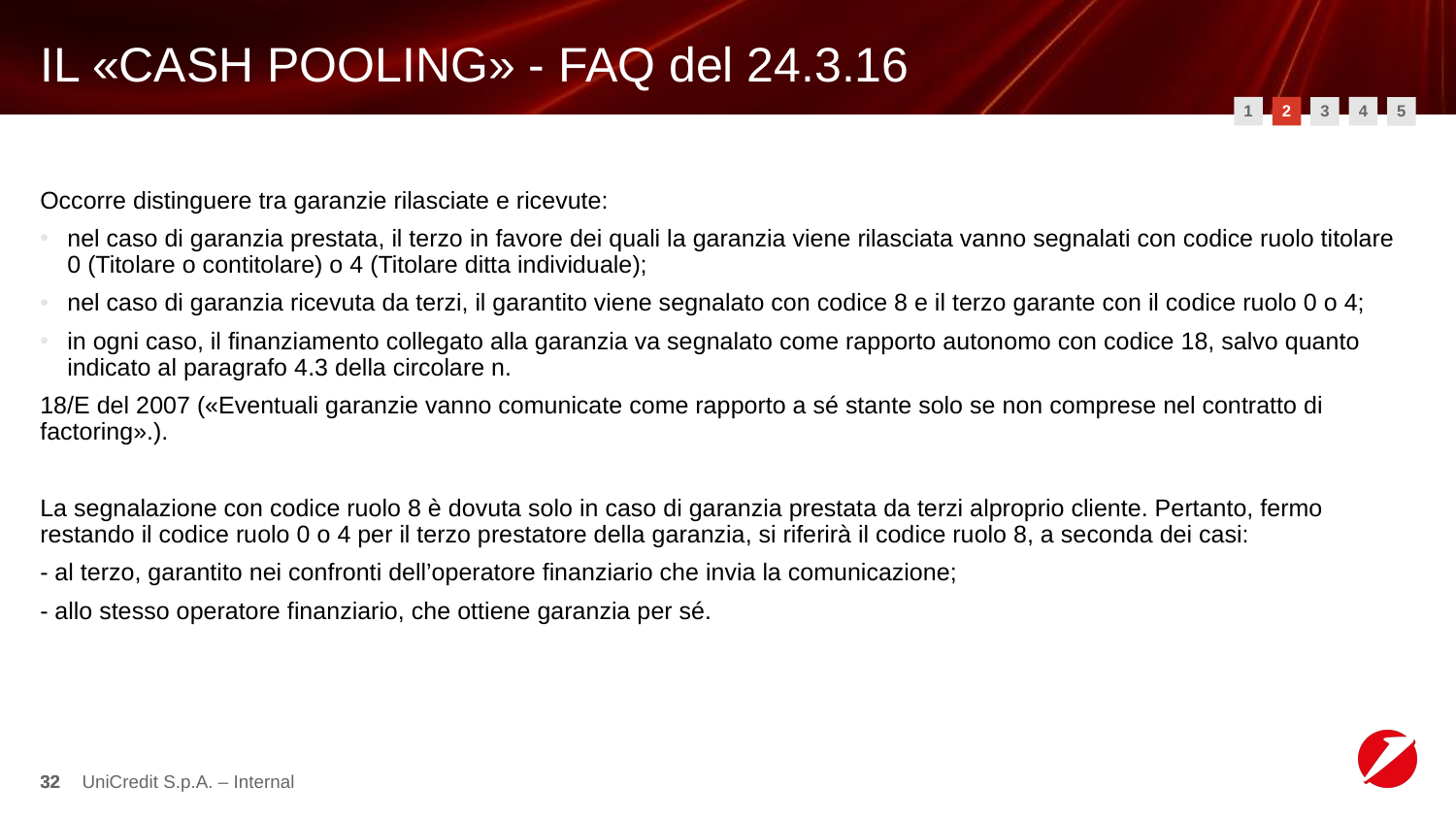

# IL «CASH POOLING» - FAQ del 24.3.16
1
2
4
3
5

Occorre distinguere tra garanzie rilasciate e ricevute:
nel caso di garanzia prestata, il terzo in favore dei quali la garanzia viene rilasciata vanno segnalati con codice ruolo titolare 0 (Titolare o contitolare) o 4 (Titolare ditta individuale);
nel caso di garanzia ricevuta da terzi, il garantito viene segnalato con codice 8 e il terzo garante con il codice ruolo 0 o 4;
in ogni caso, il finanziamento collegato alla garanzia va segnalato come rapporto autonomo con codice 18, salvo quanto indicato al paragrafo 4.3 della circolare n.
18/E del 2007 («Eventuali garanzie vanno comunicate come rapporto a sé stante solo se non comprese nel contratto di factoring».).

La segnalazione con codice ruolo 8 è dovuta solo in caso di garanzia prestata da terzi alproprio cliente. Pertanto, fermo restando il codice ruolo 0 o 4 per il terzo prestatore della garanzia, si riferirà il codice ruolo 8, a seconda dei casi:
- al terzo, garantito nei confronti dell’operatore finanziario che invia la comunicazione;
- allo stesso operatore finanziario, che ottiene garanzia per sé.

UniCredit S.p.A. – Internal